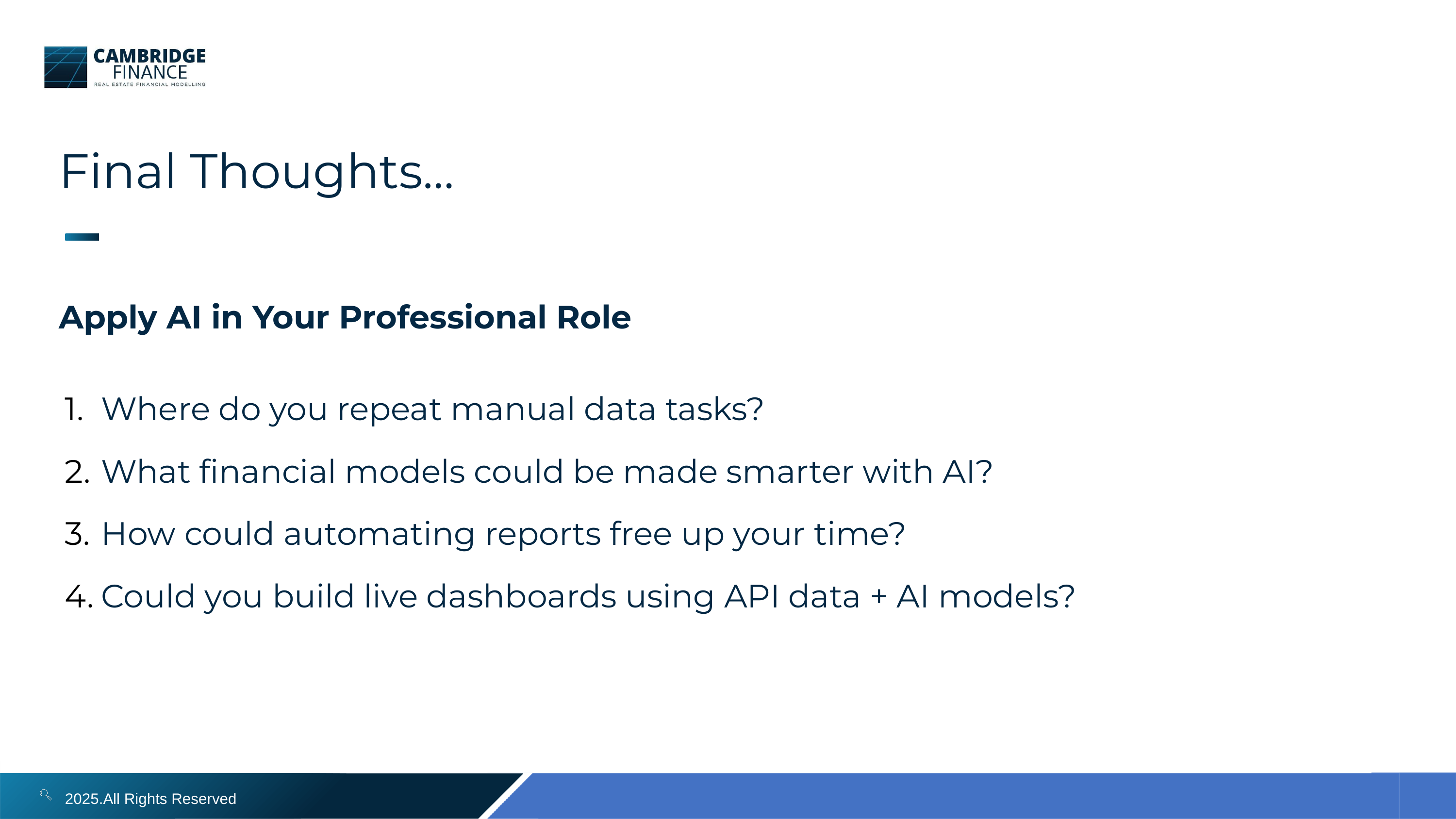

Final Thoughts…
Apply AI in Your Professional Role

Where do you repeat manual data tasks?
What financial models could be made smarter with AI?
How could automating reports free up your time?
Could you build live dashboards using API data + AI models?

2025.All Rights Reserved